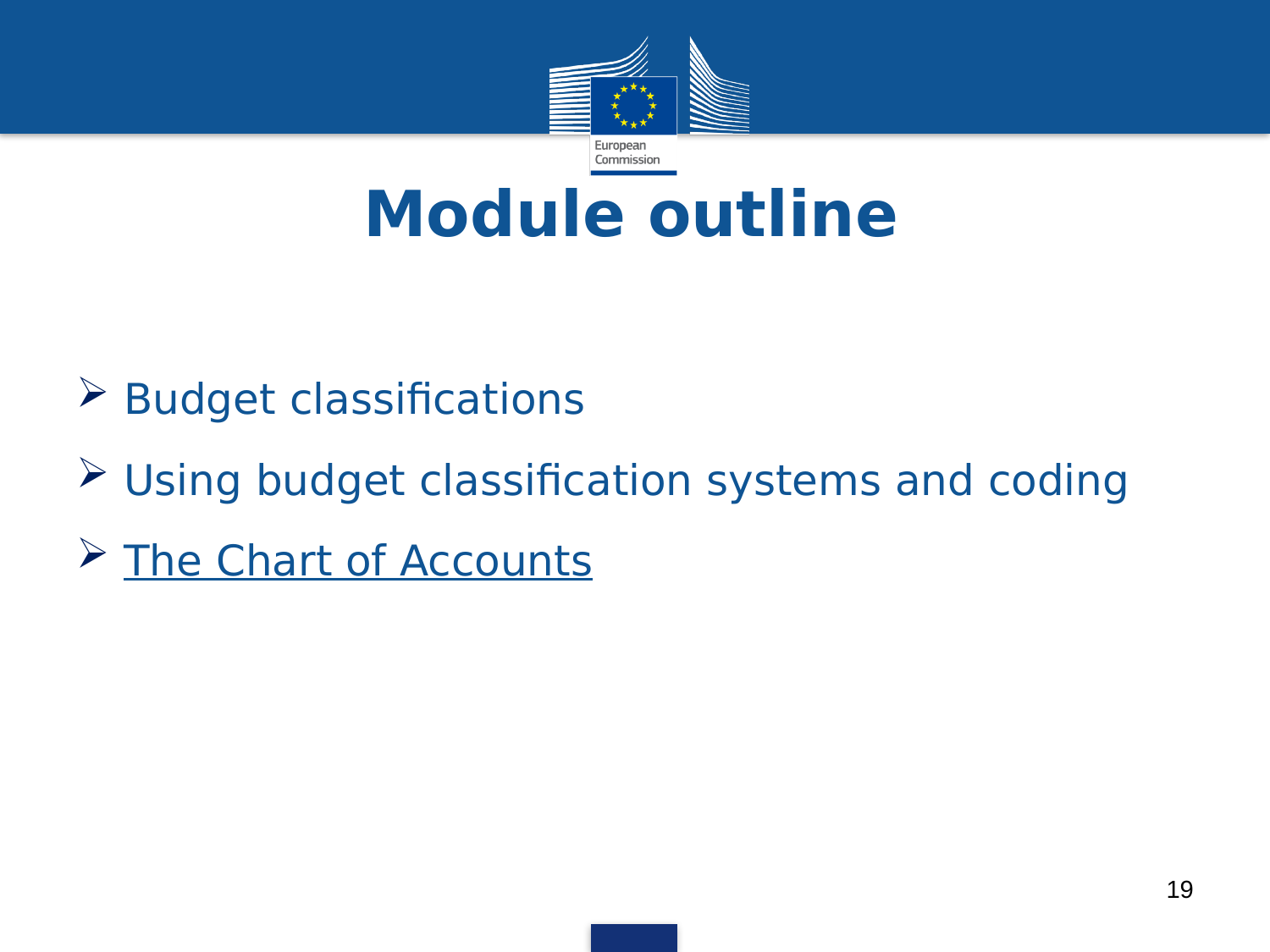

# Module outline
Budget classifications
Using budget classification systems and coding
The Chart of Accounts
19